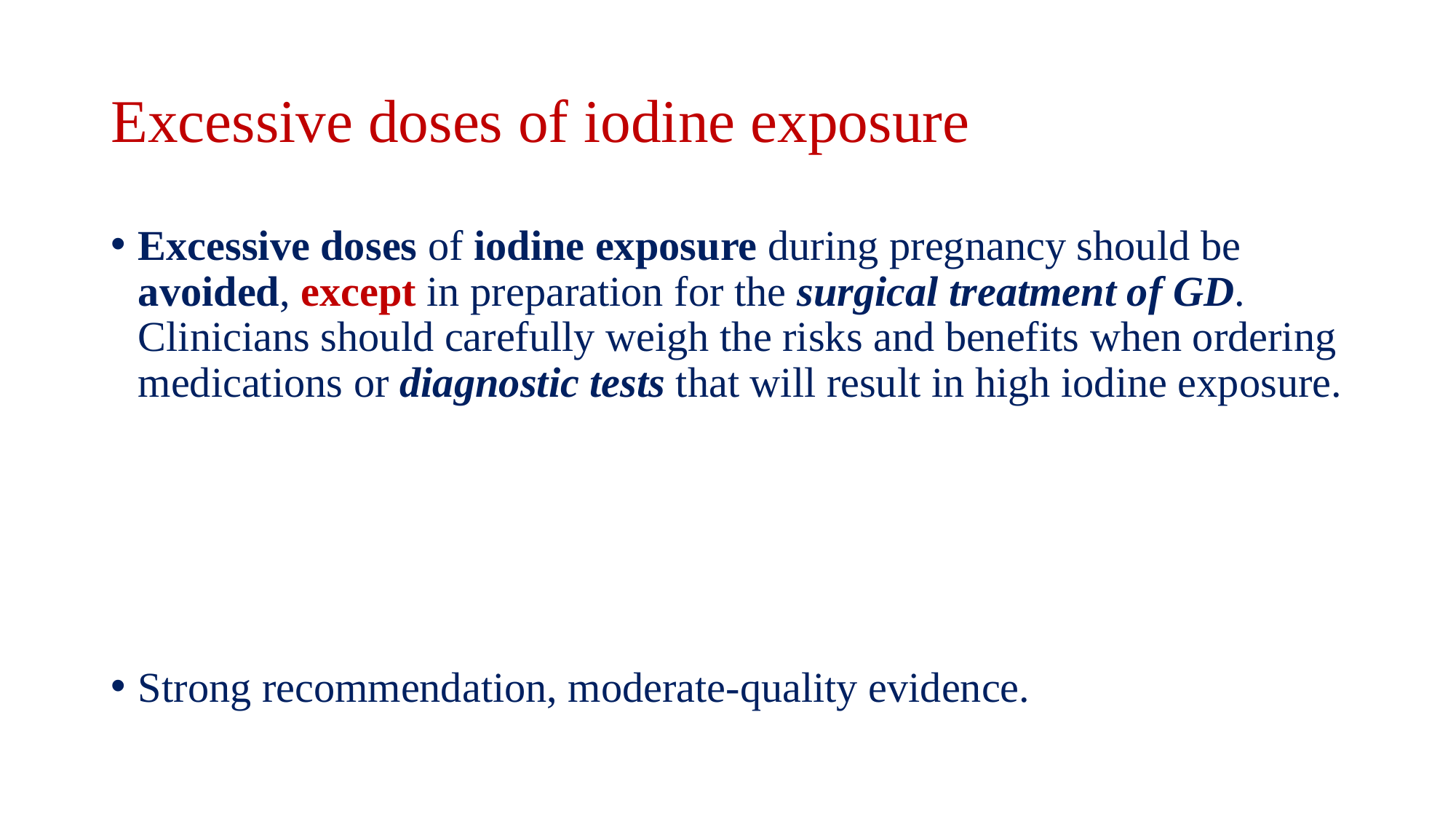

# Excessive doses of iodine exposure
Excessive doses of iodine exposure during pregnancy should be avoided, except in preparation for the surgical treatment of GD. Clinicians should carefully weigh the risks and benefits when ordering medications or diagnostic tests that will result in high iodine exposure.

Strong recommendation, moderate-quality evidence.